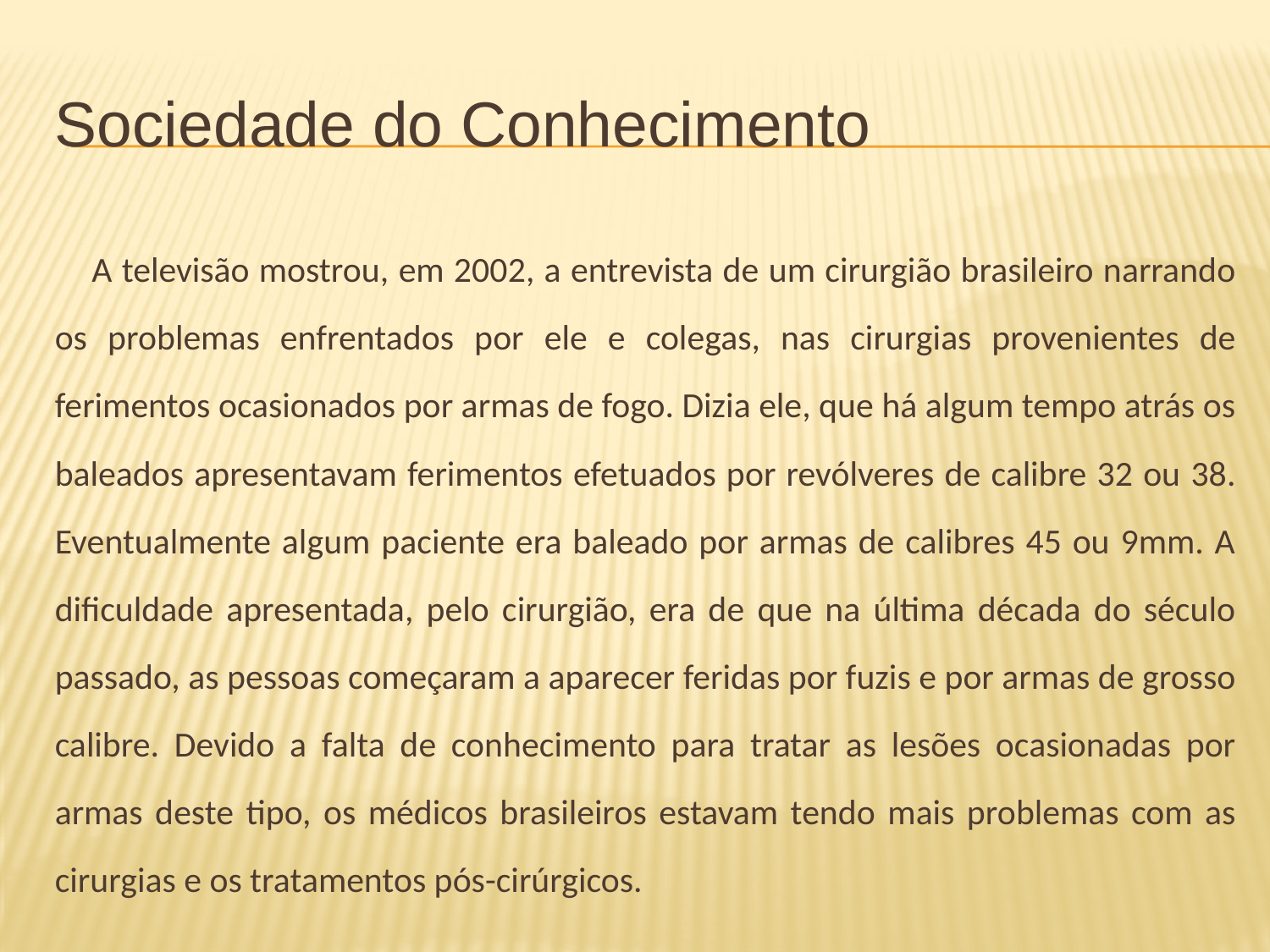

# Sociedade do Conhecimento
A televisão mostrou, em 2002, a entrevista de um cirurgião brasileiro narrando os problemas enfrentados por ele e colegas, nas cirurgias provenientes de ferimentos ocasionados por armas de fogo. Dizia ele, que há algum tempo atrás os baleados apresentavam ferimentos efetuados por revólveres de calibre 32 ou 38. Eventualmente algum paciente era baleado por armas de calibres 45 ou 9mm. A dificuldade apresentada, pelo cirurgião, era de que na última década do século passado, as pessoas começaram a aparecer feridas por fuzis e por armas de grosso calibre. Devido a falta de conhecimento para tratar as lesões ocasionadas por armas deste tipo, os médicos brasileiros estavam tendo mais problemas com as cirurgias e os tratamentos pós-cirúrgicos.